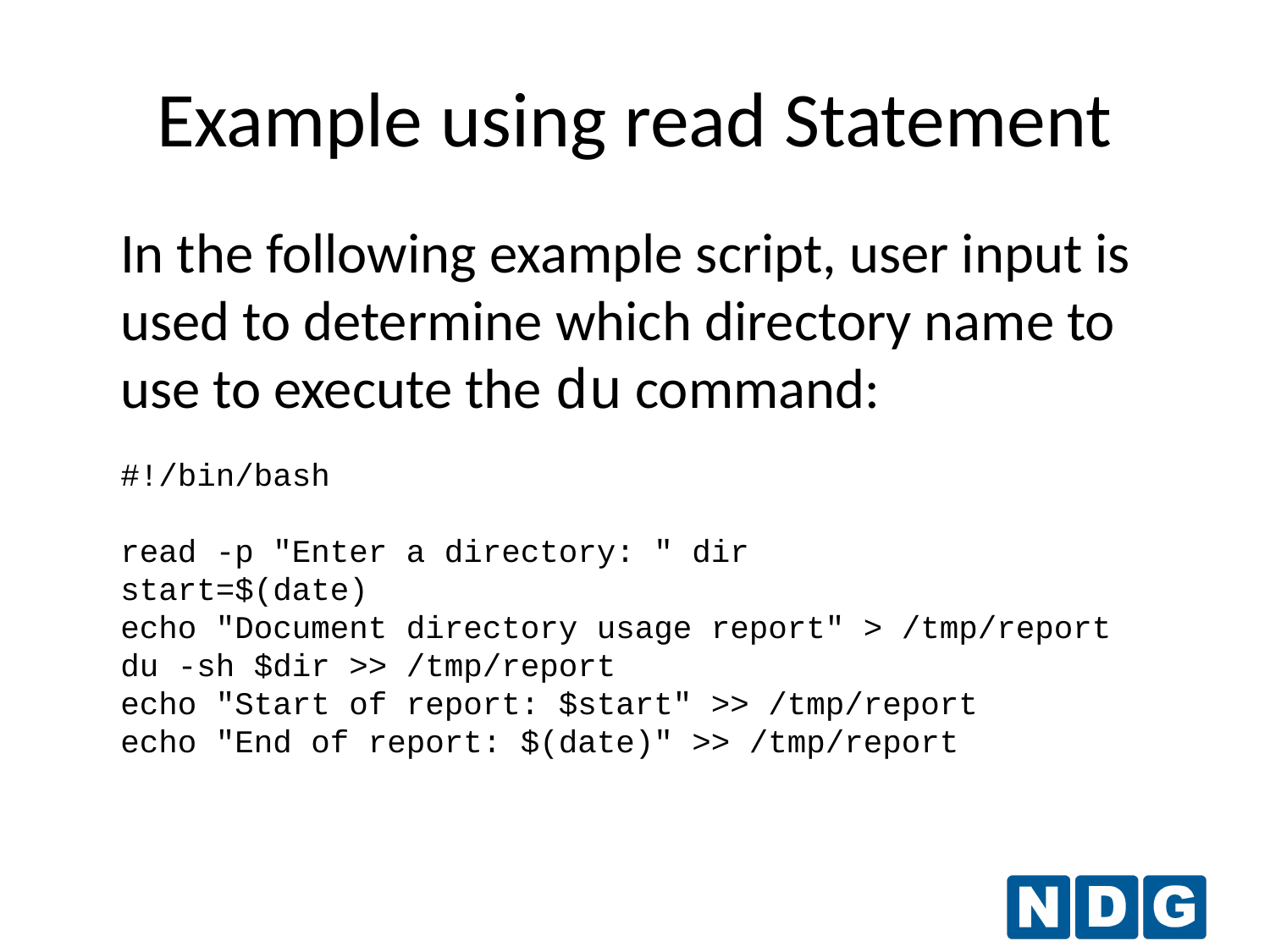

Example using read Statement

In the following example script, user input is used to determine which directory name to use to execute the du command:
#!/bin/bash

read -p "Enter a directory: " dir
start=$(date)
echo "Document directory usage report" > /tmp/report
du -sh $dir >> /tmp/report
echo "Start of report: $start" >> /tmp/report
echo "End of report: $(date)" >> /tmp/report